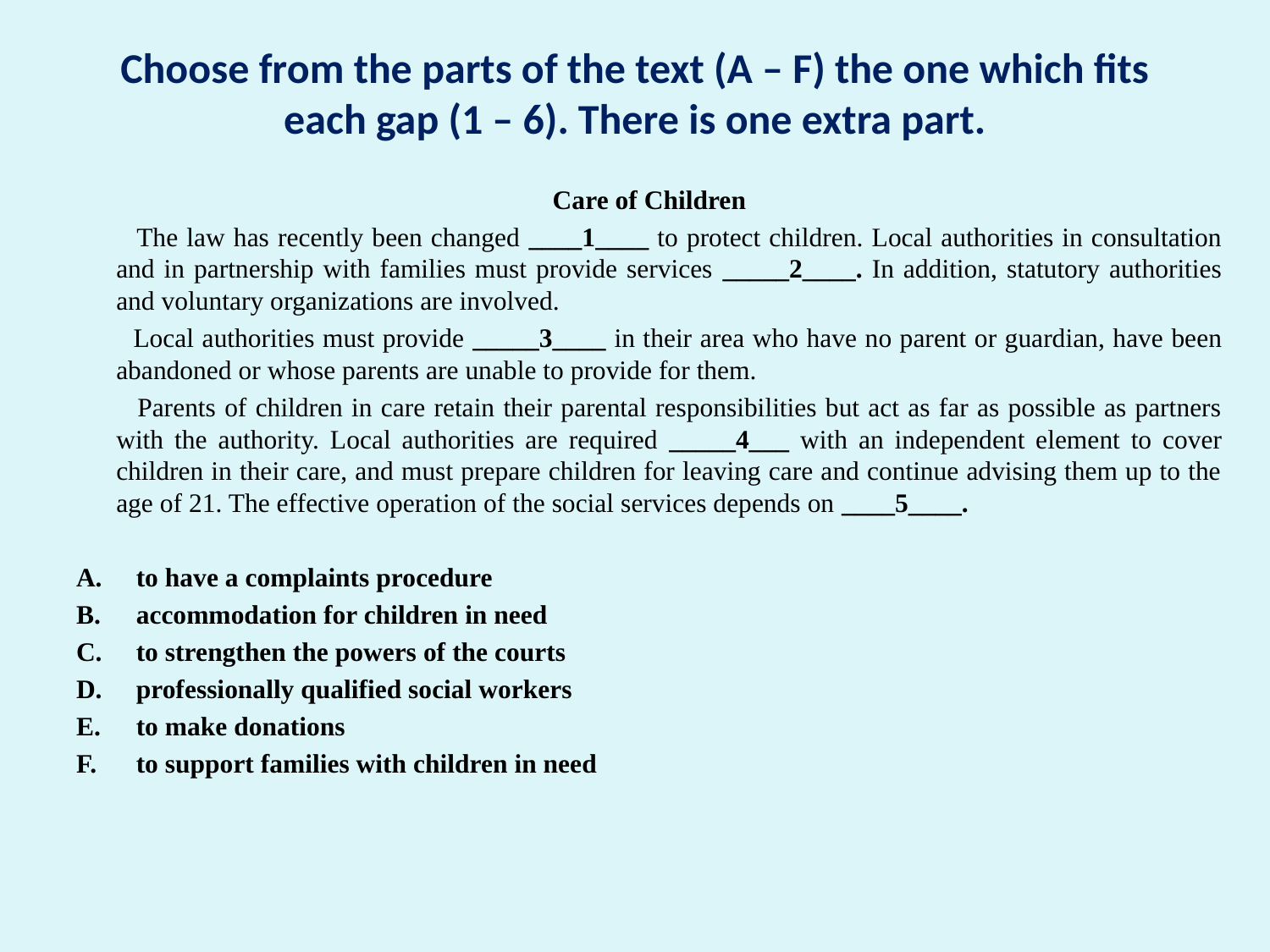

# Choose from the parts of the text (A – F) the one which fits each gap (1 – 6). There is one extra part.
Care of Children
       The law has recently been changed ____1____ to protect children. Local authorities in consultation and in partnership with families must provide services _____2____. In addition, statutory authorities and voluntary organizations are involved.
       Local authorities must provide _____3____ in their area who have no parent or guardian, have been abandoned or whose parents are unable to provide for them.
       Parents of children in care retain their parental responsibilities but act as far as possible as partners with the authority. Local authorities are required _____4___ with an independent element to cover children in their care, and must prepare children for leaving care and continue advising them up to the age of 21. The effective operation of the social services depends on ____5____.

to have a complaints procedure
accommodation for children in need
to strengthen the powers of the courts
professionally qualified social workers
to make donations
to support families with children in need